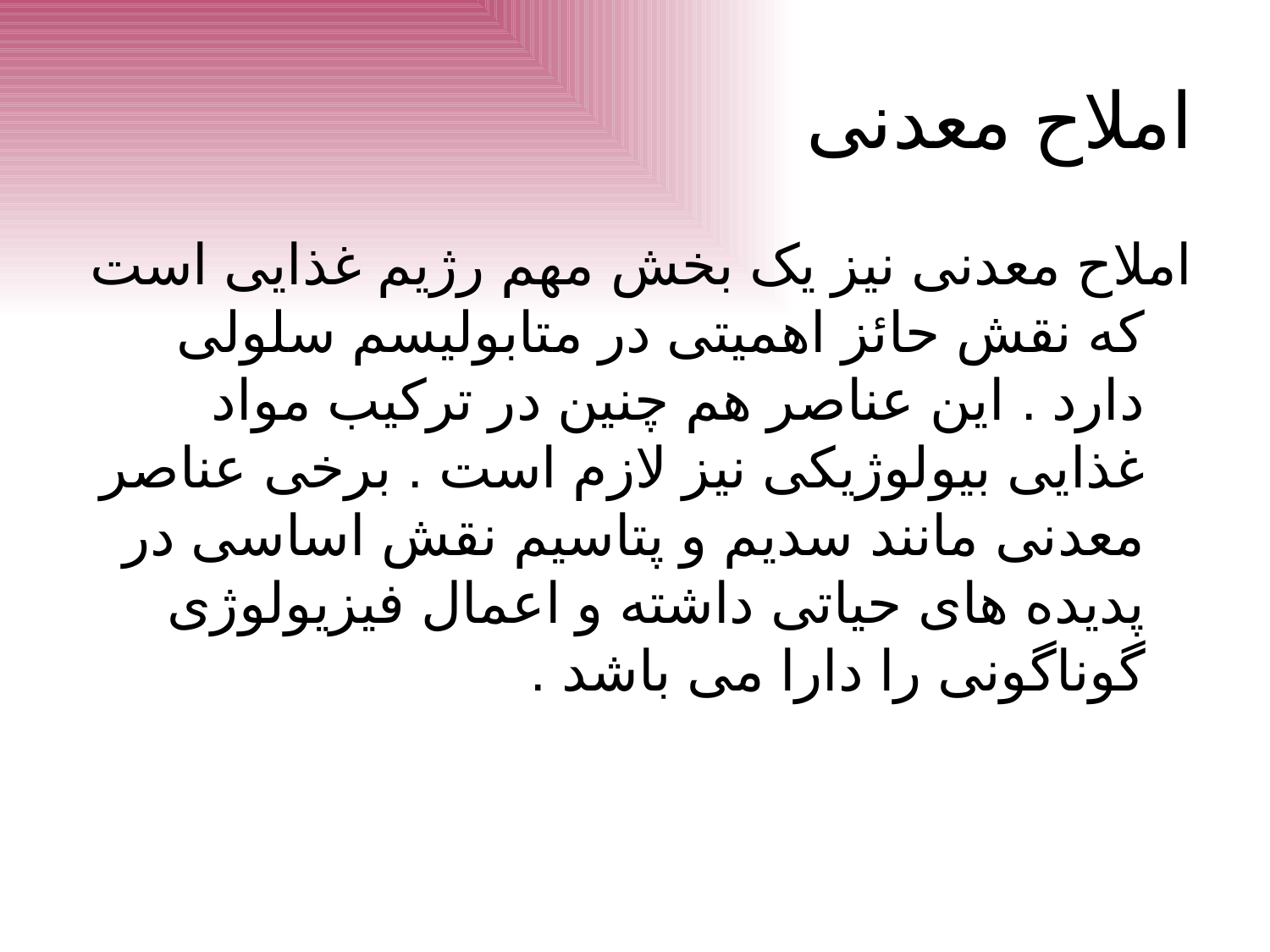

املاح معدنی
املاح معدنی نیز یک بخش مهم رژیم غذایی است که نقش حائز اهمیتی در متابولیسم سلولی دارد . این عناصر هم چنین در ترکیب مواد غذایی بیولوژیکی نیز لازم است . برخی عناصر معدنی مانند سدیم و پتاسیم نقش اساسی در پدیده های حیاتی داشته و اعمال فیزیولوژی گوناگونی را دارا می باشد .